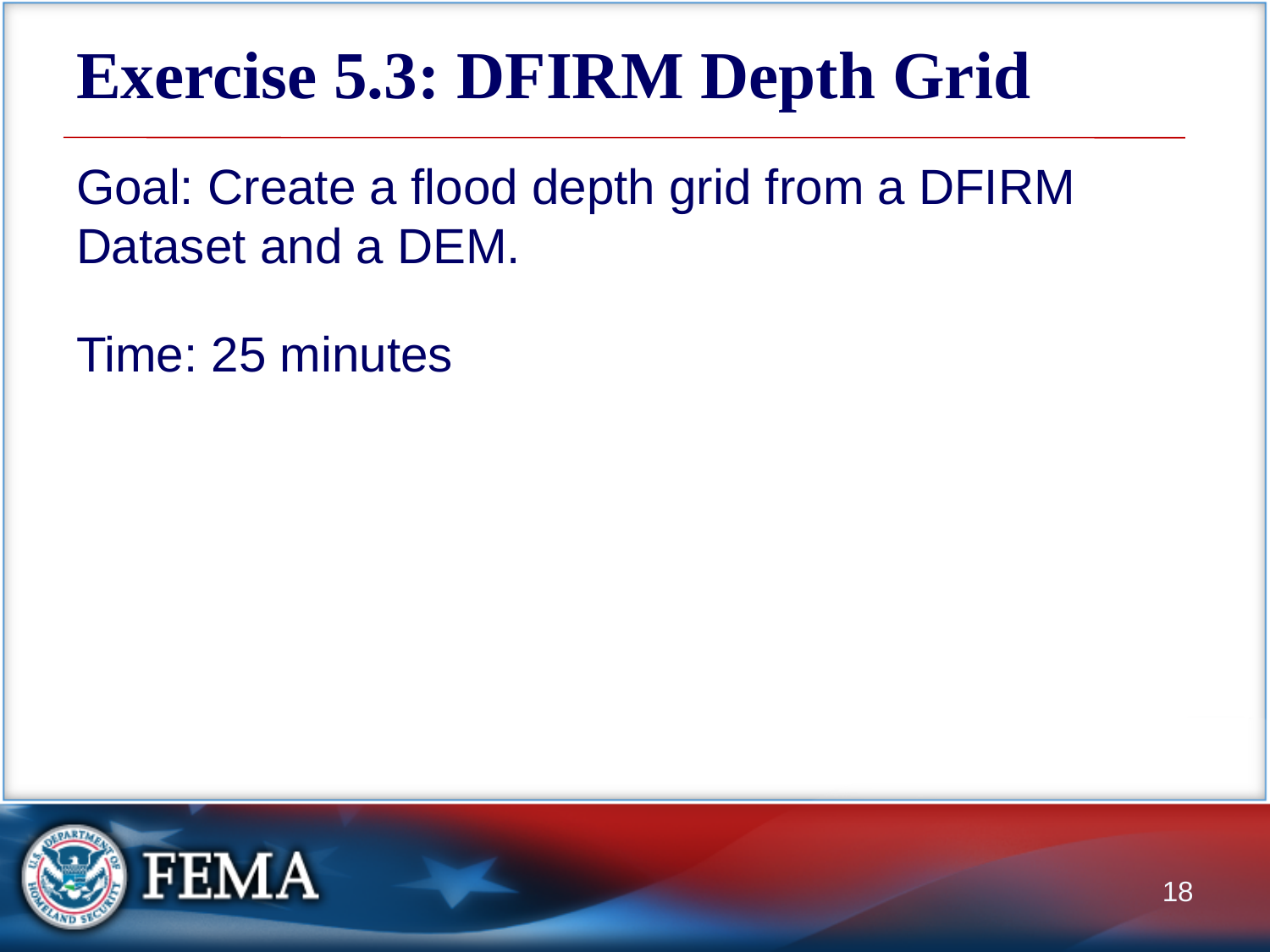

# Exercise 5.3: DFIRM Depth Grid
Goal: Create a flood depth grid from a DFIRM Dataset and a DEM.
Time: 25 minutes
18